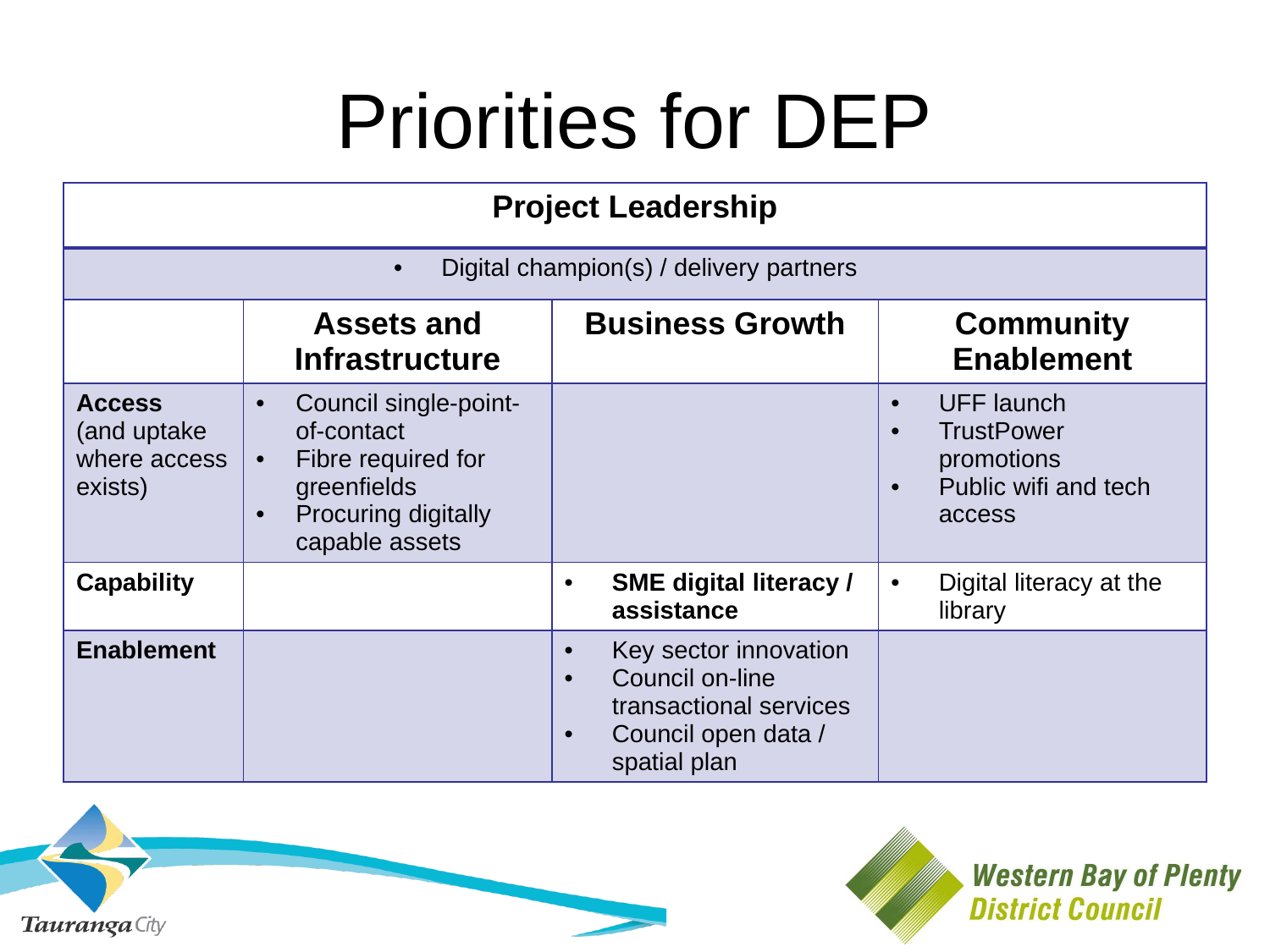

# Priorities for DEP
| Project Leadership |  |  |  |
| --- | --- | --- | --- |
| Digital champion(s) / delivery partners |  |  |  |
|  | Assets and Infrastructure | Business Growth | Community Enablement |
| Access (and uptake where access exists) | Council single-point-of-contact Fibre required for greenfields Procuring digitally capable assets |  | UFF launch TrustPower promotions Public wifi and tech access |
| Capability |  | SME digital literacy / assistance | Digital literacy at the library |
| Enablement |  | Key sector innovation Council on-line transactional services Council open data / spatial plan |  |